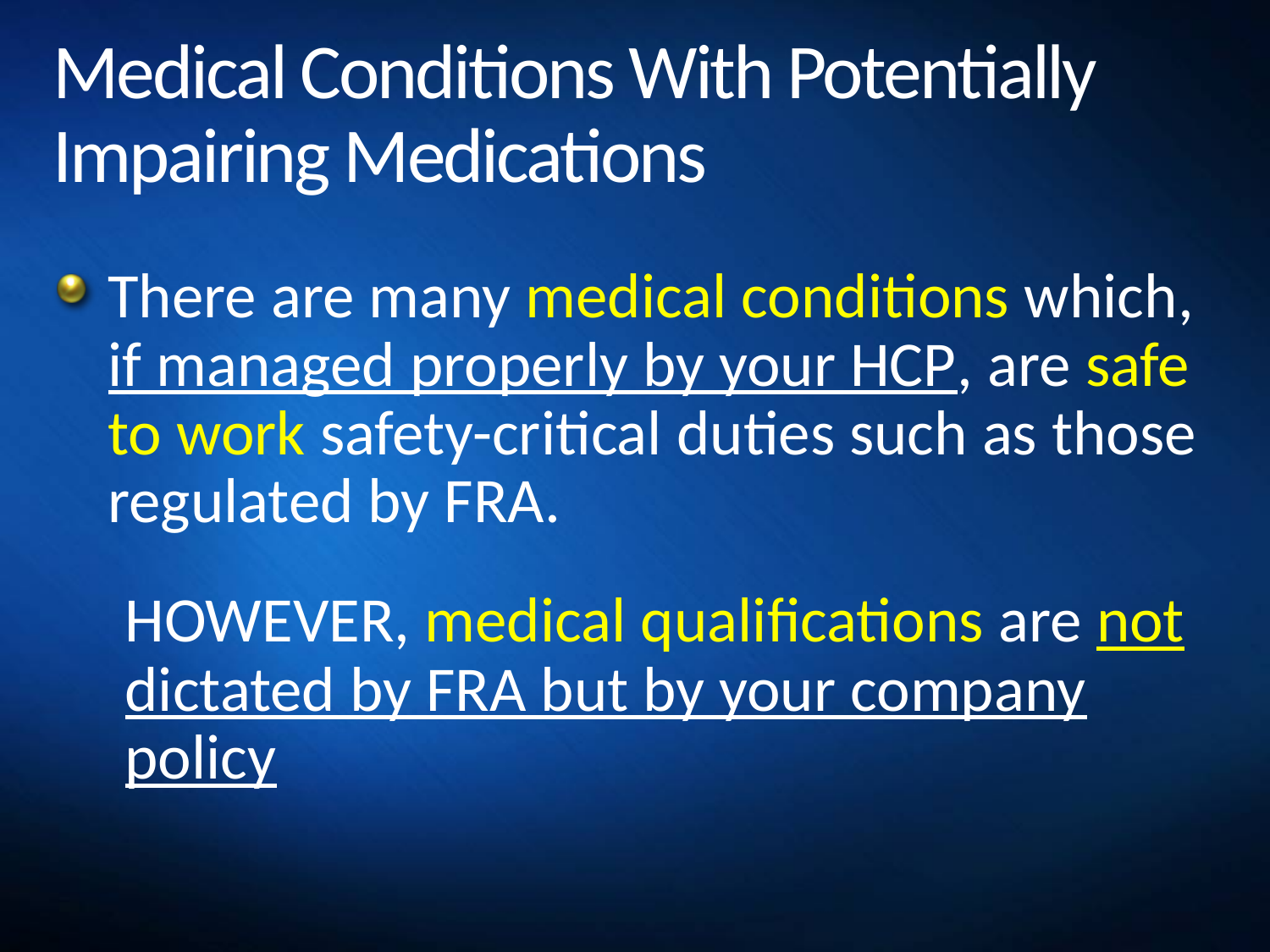

# Medical Conditions With Potentially Impairing Medications
There are many medical conditions which, if managed properly by your HCP, are safe to work safety-critical duties such as those regulated by FRA.

HOWEVER, medical qualifications are not dictated by FRA but by your company policy